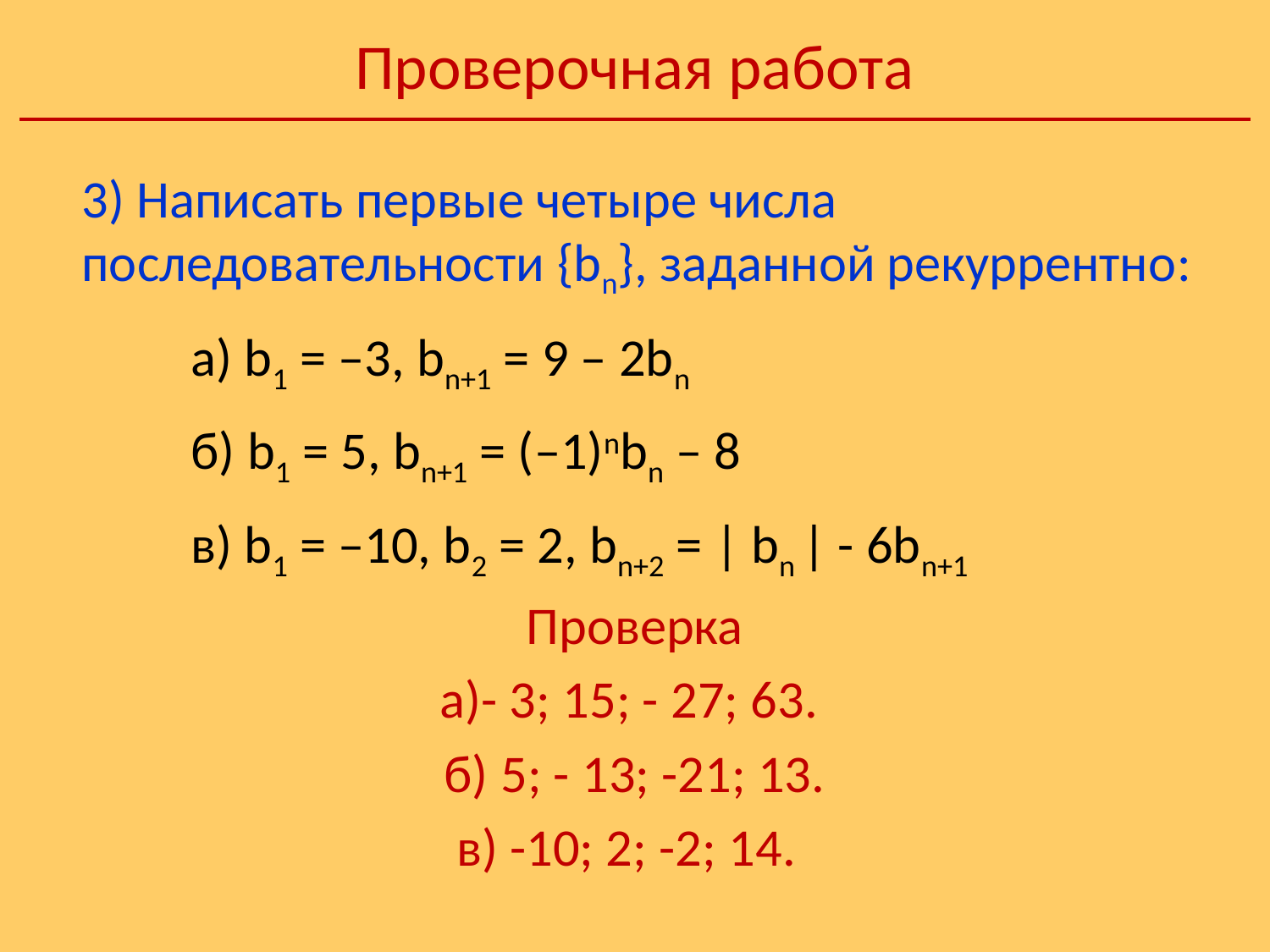

Проверочная работа
3) Написать первые четыре числа
последовательности {bn}, заданной рекуррентно:

а) b1 = –3, bn+1 = 9 – 2bn

б) b1 = 5, bn+1 = (–1)nbn – 8

в) b1 = –10, b2 = 2, bn+2 = | bn | - 6bn+1
Проверка

а)- 3; 15; - 27; 63.

б) 5; - 13; -21; 13.

 в) -10; 2; -2; 14.